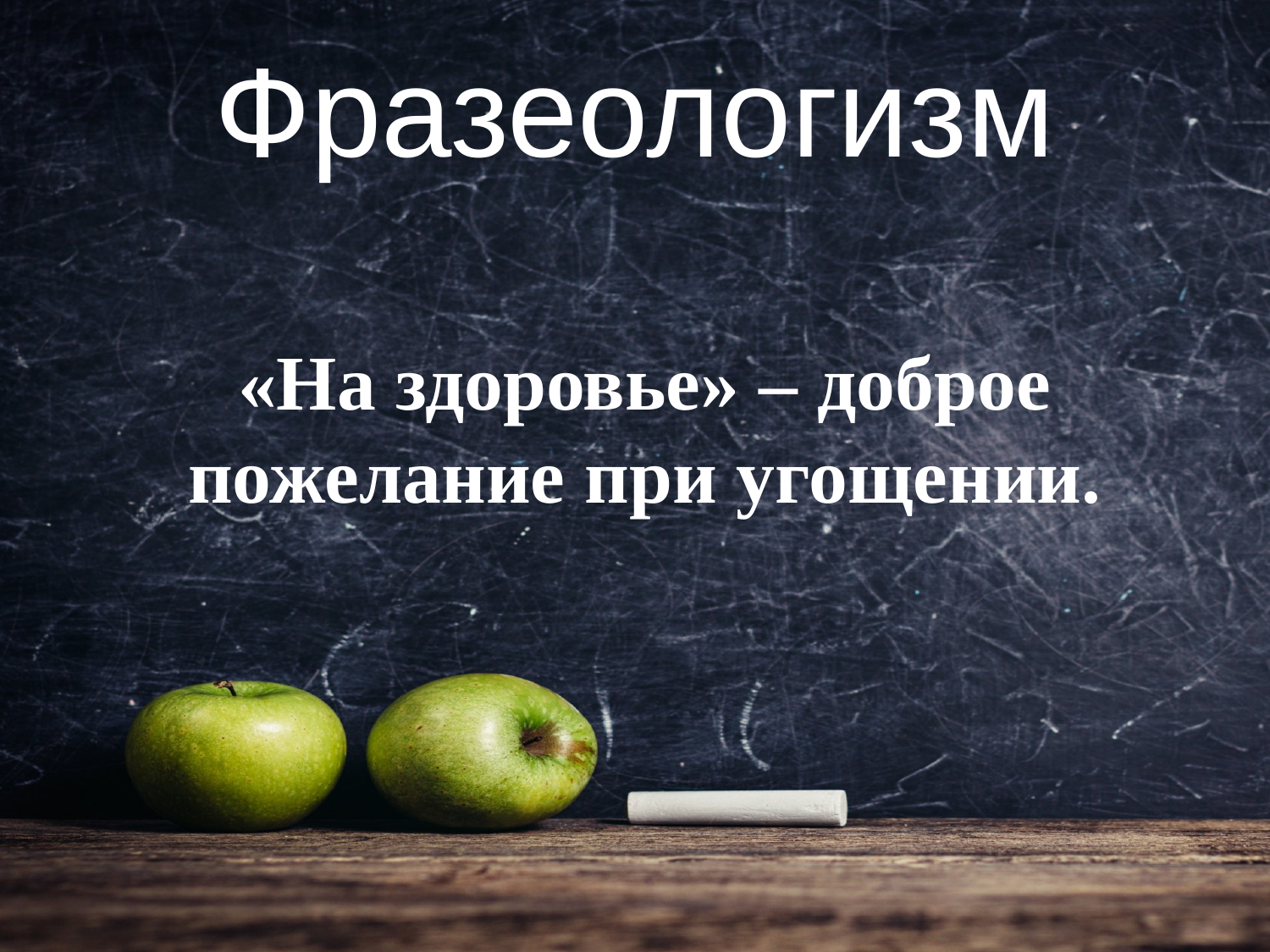

Фразеологизм
«На здоровье» – доброе пожелание при угощении.